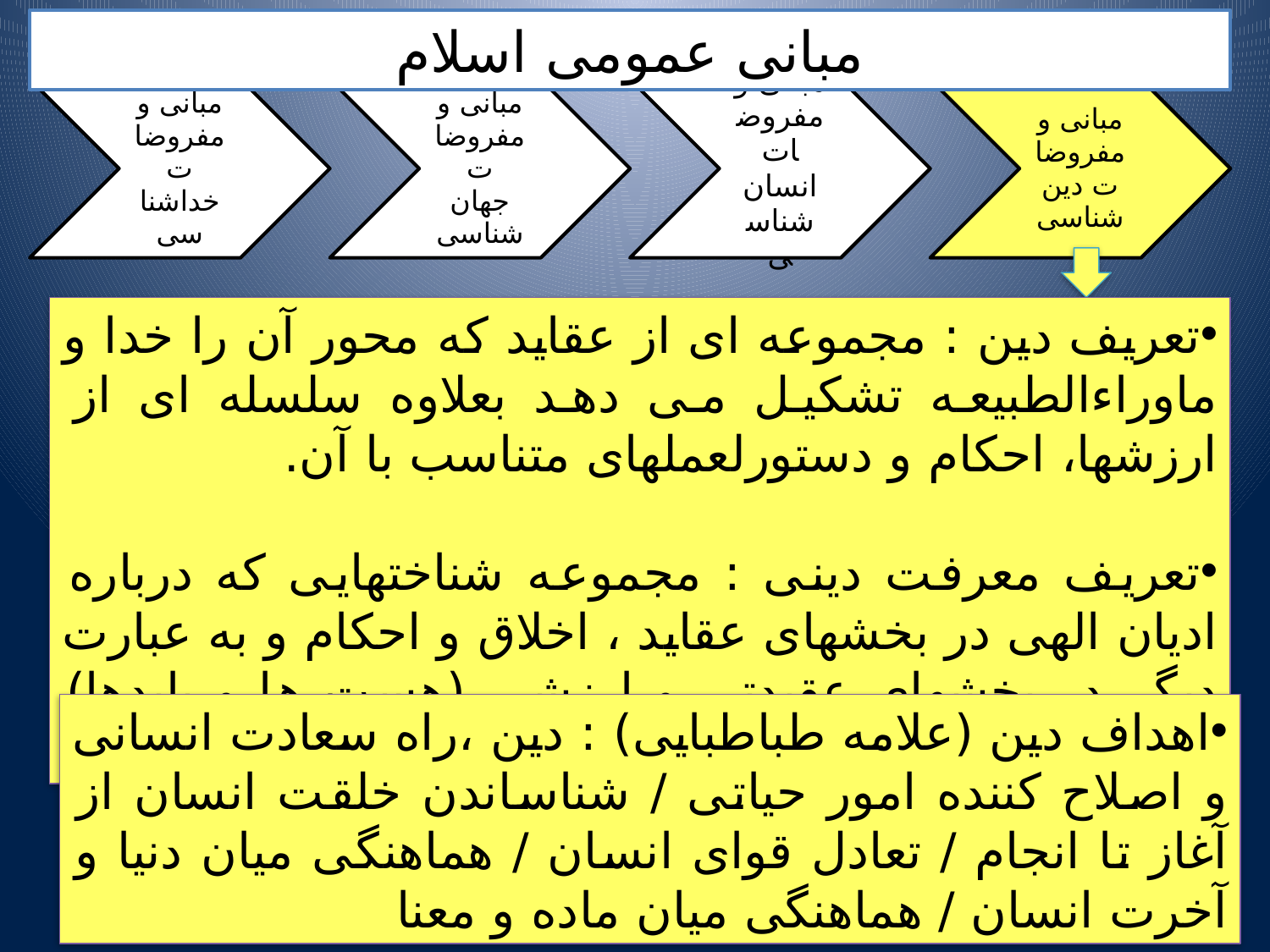

مبانی عمومی اسلام
مبانی و مفروضات خداشناسی
مبانی و مفروضات جهان شناسی
مبانی و مفروضات دین شناسی

تعریف دین : مجموعه ای از عقاید که محور آن را خدا و ماوراءالطبیعه تشکیل می دهد بعلاوه سلسله ای از ارزشها، احکام و دستورلعملهای متناسب با آن.

تعریف معرفت دینی : مجموعه شناختهایی که درباره ادیان الهی در بخشهای عقاید ، اخلاق و احکام و به عبارت دیگر در بخشهای عقیدتی و ارزشی (هست ها و بایدها) وجود دارد.
اهداف دین (علامه طباطبایی) : دین ،راه سعادت انسانی و اصلاح کننده امور حیاتی / شناساندن خلقت انسان از آغاز تا انجام / تعادل قوای انسان / هماهنگی میان دنیا و آخرت انسان / هماهنگی میان ماده و معنا